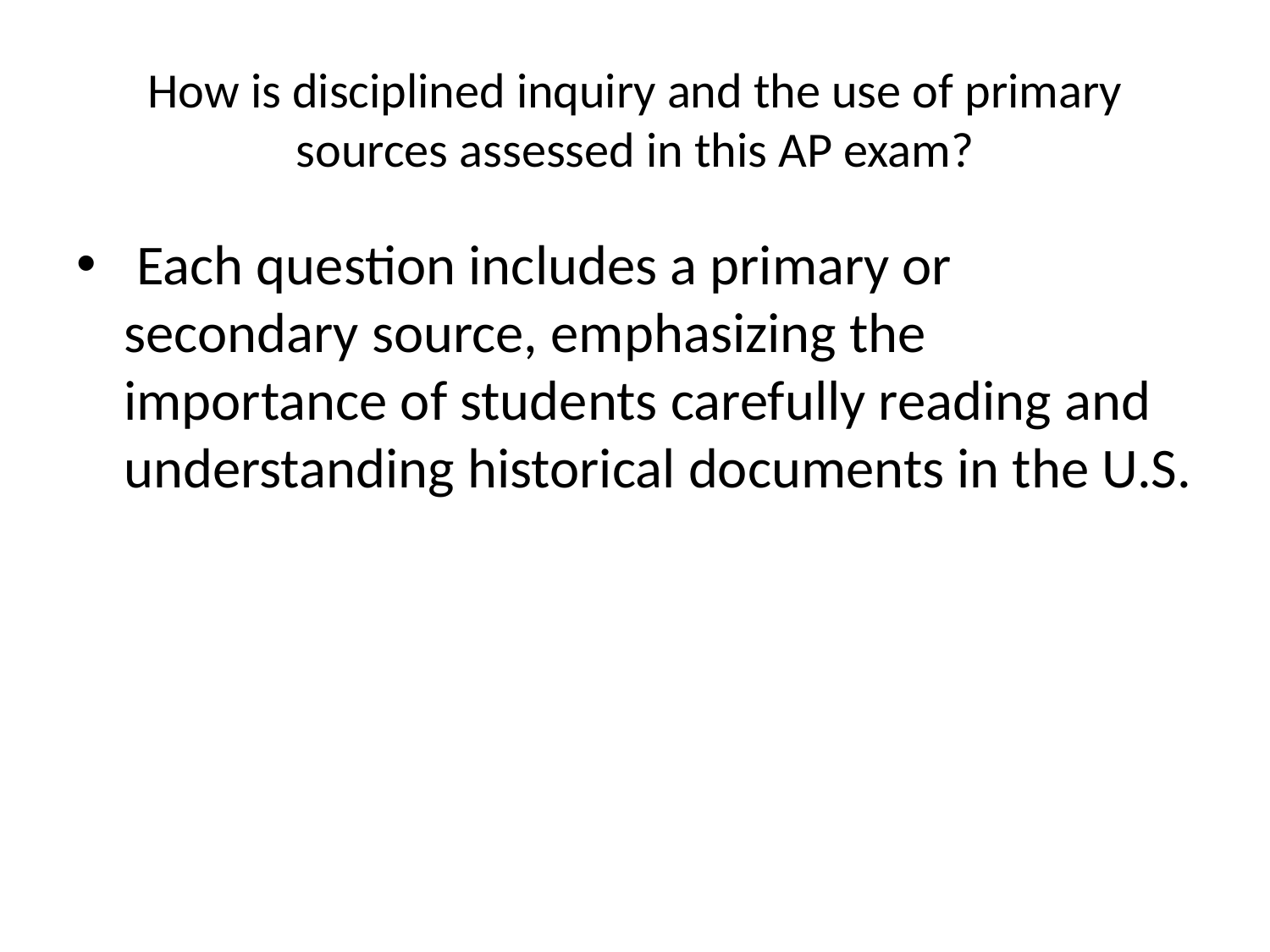

# How is disciplined inquiry and the use of primary sources assessed in this AP exam?
 Each question includes a primary or secondary source, emphasizing the importance of students carefully reading and understanding historical documents in the U.S.